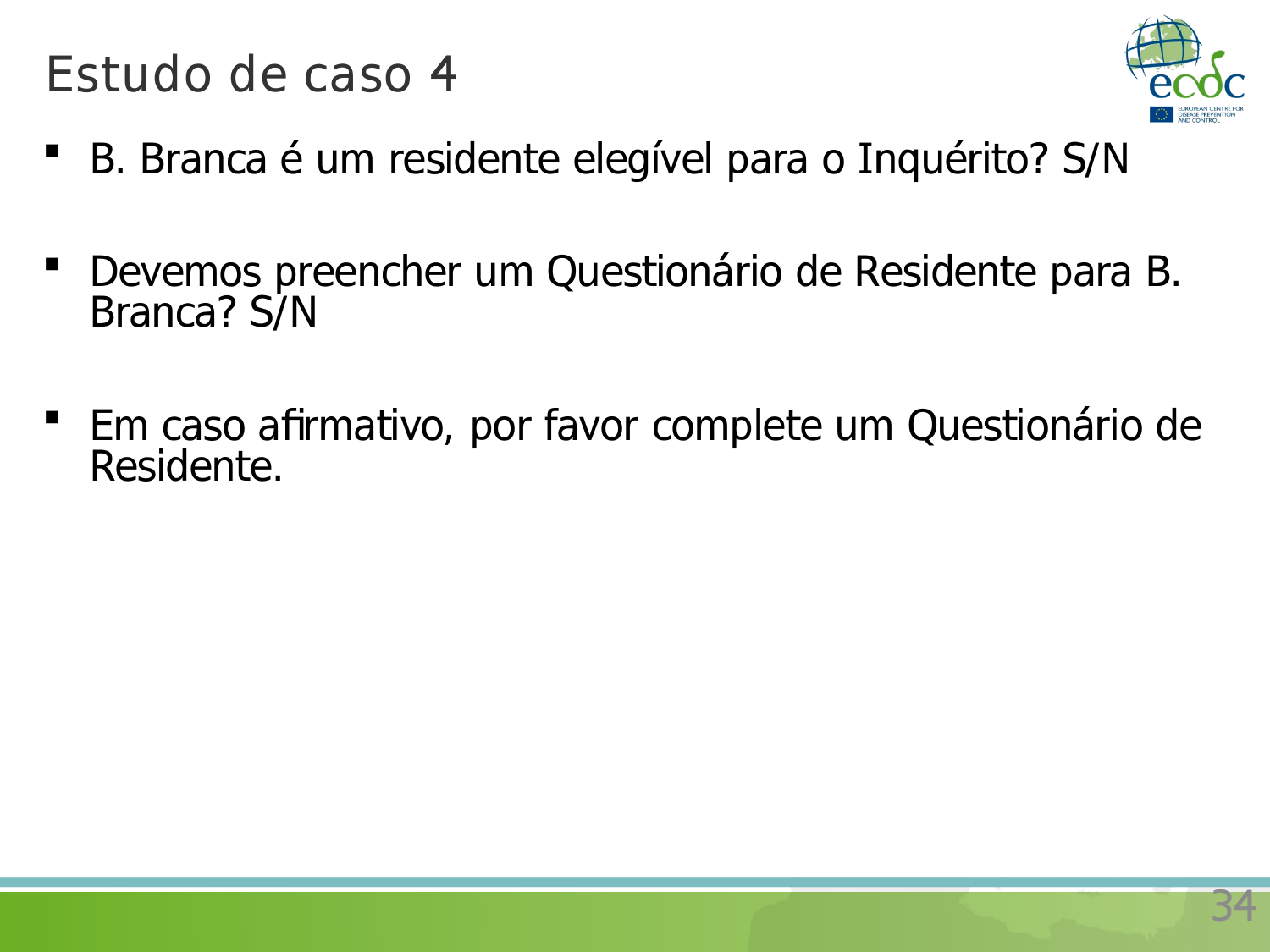

# Estudo de caso 4
B. Branca é um residente elegível para o Inquérito? S/N

Devemos preencher um Questionário de Residente para B. Branca? S/N

Em caso afirmativo, por favor complete um Questionário de Residente.

34